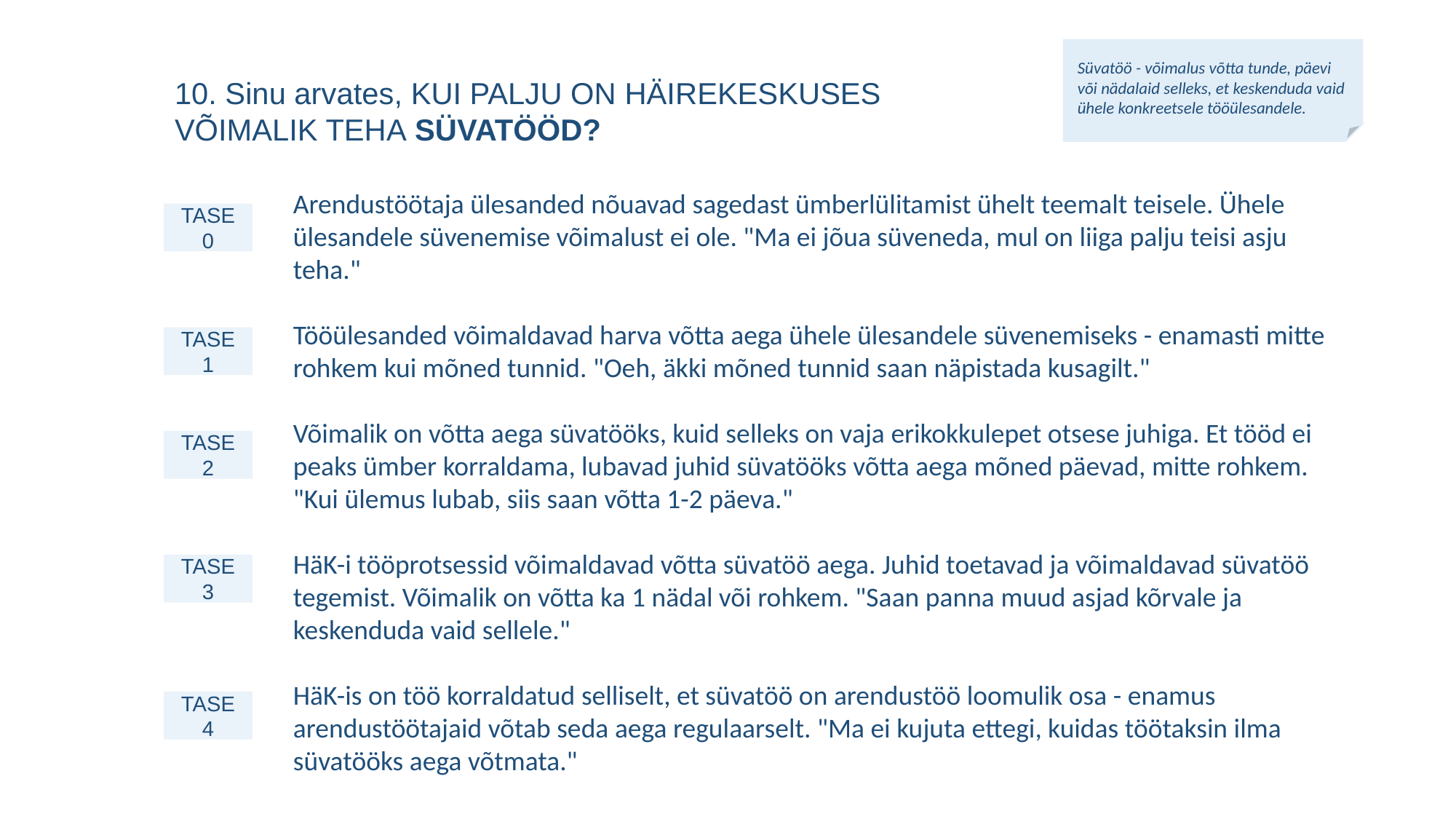

Süvatöö - võimalus võtta tunde, päevi või nädalaid selleks, et keskenduda vaid ühele konkreetsele tööülesandele.
10. Sinu arvates, KUI PALJU ON HÄIREKESKUSES VÕIMALIK TEHA SÜVATÖÖD?

Arendustöötaja ülesanded nõuavad sagedast ümberlülitamist ühelt teemalt teisele. Ühele ülesandele süvenemise võimalust ei ole. "Ma ei jõua süveneda, mul on liiga palju teisi asju teha."

Tööülesanded võimaldavad harva võtta aega ühele ülesandele süvenemiseks - enamasti mitte rohkem kui mõned tunnid. "Oeh, äkki mõned tunnid saan näpistada kusagilt."

Võimalik on võtta aega süvatööks, kuid selleks on vaja erikokkulepet otsese juhiga. Et tööd ei peaks ümber korraldama, lubavad juhid süvatööks võtta aega mõned päevad, mitte rohkem. "Kui ülemus lubab, siis saan võtta 1-2 päeva."

HäK-i tööprotsessid võimaldavad võtta süvatöö aega. Juhid toetavad ja võimaldavad süvatöö tegemist. Võimalik on võtta ka 1 nädal või rohkem. "Saan panna muud asjad kõrvale ja keskenduda vaid sellele."

HäK-is on töö korraldatud selliselt, et süvatöö on arendustöö loomulik osa - enamus arendustöötajaid võtab seda aega regulaarselt. "Ma ei kujuta ettegi, kuidas töötaksin ilma süvatööks aega võtmata."
TASE 0
TASE 1
TASE 2
TASE 3
TASE 4